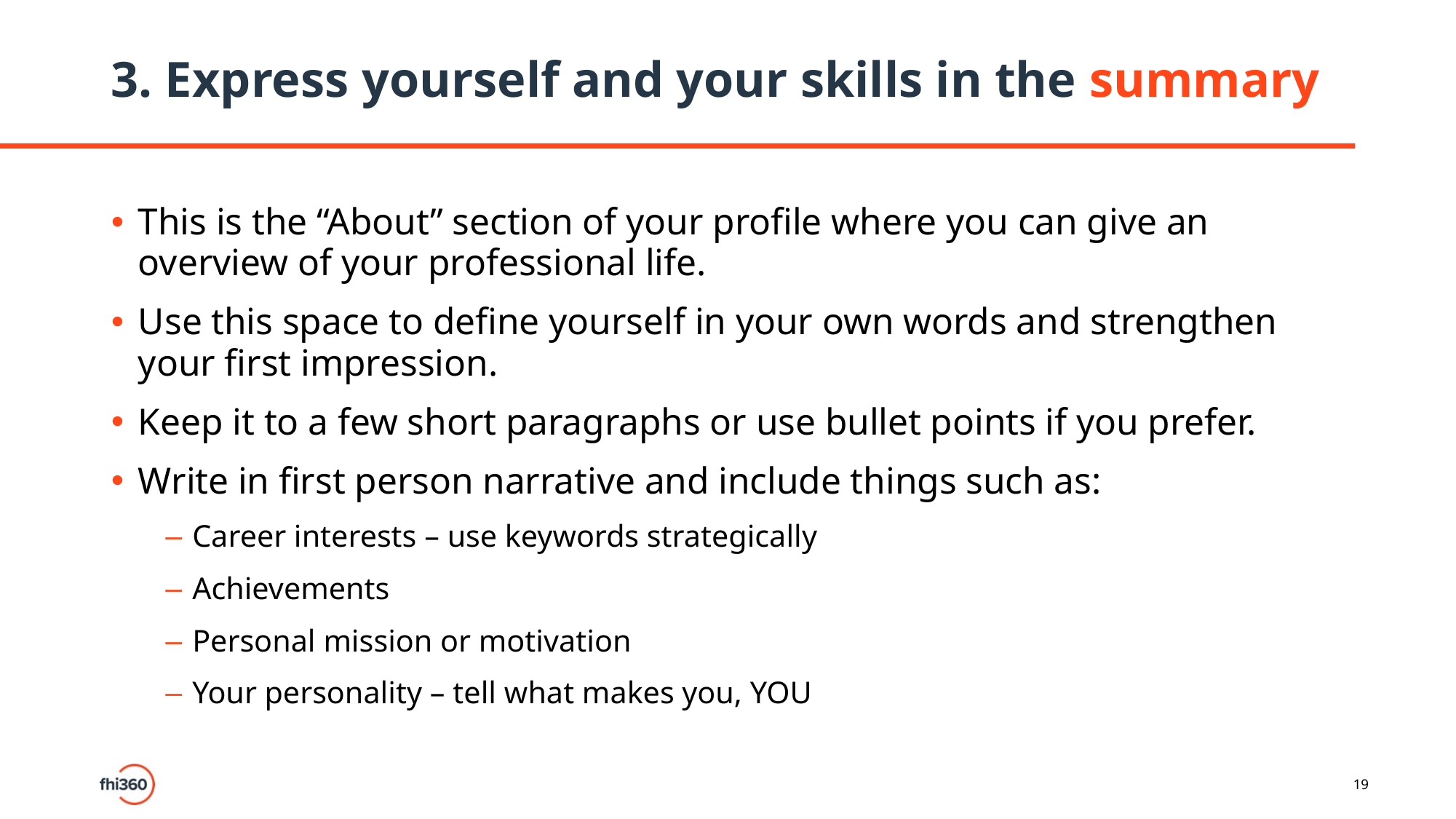

# 3. Express yourself and your skills in the summary
This is the “About” section of your profile where you can give an overview of your professional life.
Use this space to define yourself in your own words and strengthen your first impression.
Keep it to a few short paragraphs or use bullet points if you prefer.
Write in first person narrative and include things such as:
Career interests – use keywords strategically
Achievements
Personal mission or motivation
Your personality – tell what makes you, YOU